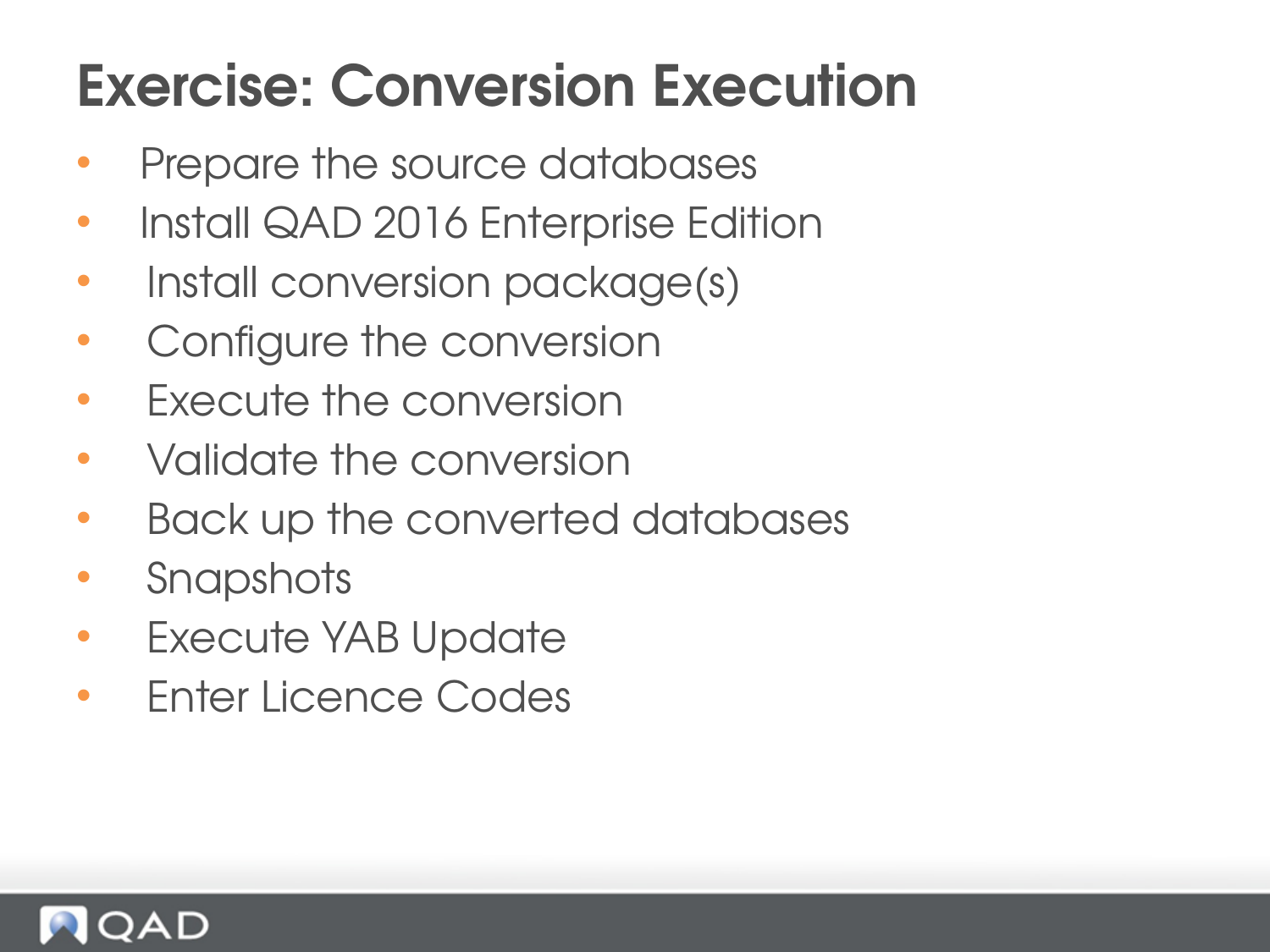

# Exercise: Conversion Execution
Prepare the source databases
Install QAD 2016 Enterprise Edition
Install conversion package(s)
Configure the conversion
Execute the conversion
Validate the conversion
Back up the converted databases
Snapshots
Execute YAB Update
Enter Licence Codes